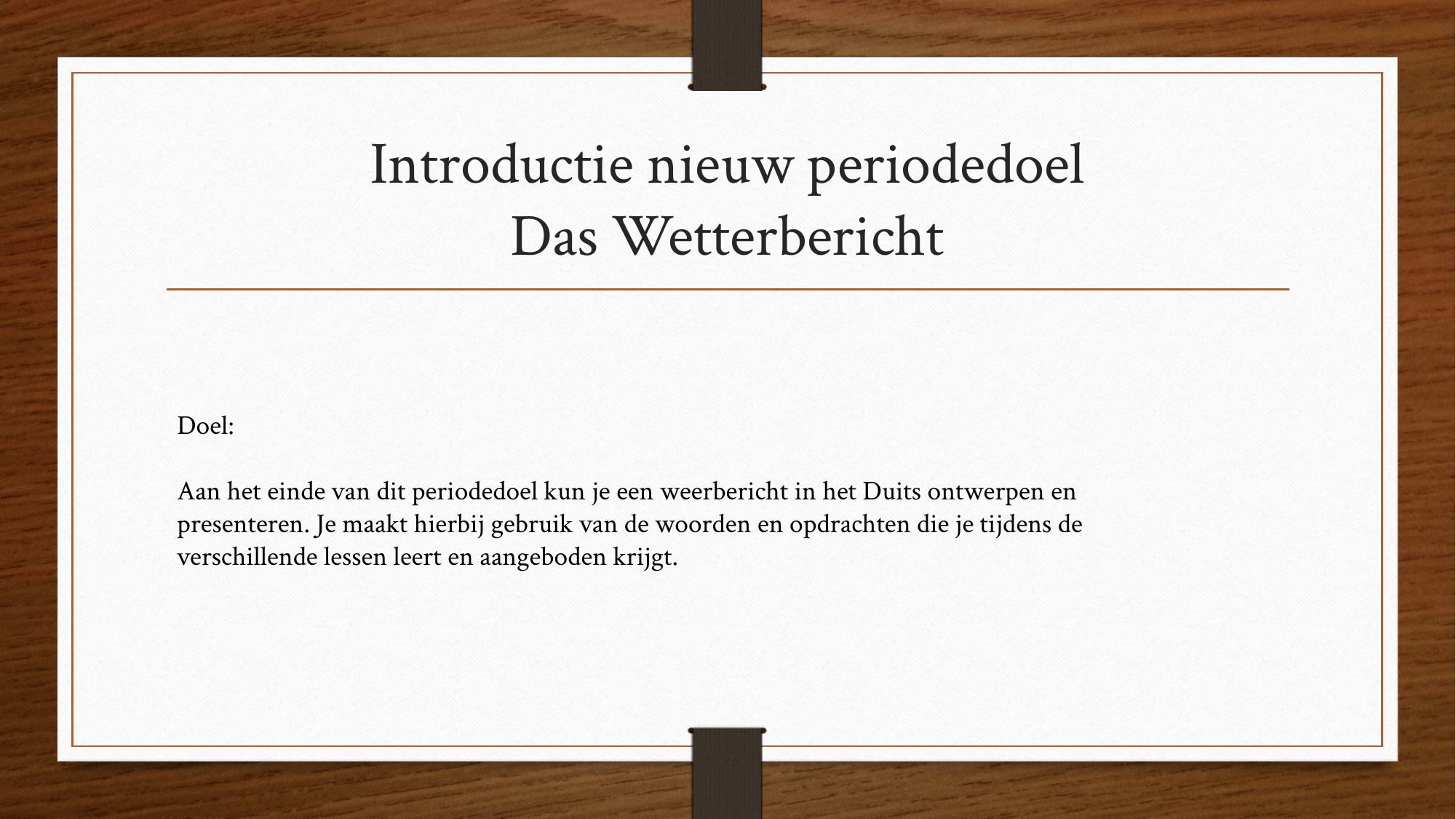

# Introductie nieuw periodedoel Das Wetterbericht
Doel:
Aan het einde van dit periodedoel kun je een weerbericht in het Duits ontwerpen en presenteren. Je maakt hierbij gebruik van de woorden en opdrachten die je tijdens de verschillende lessen leert en aangeboden krijgt.